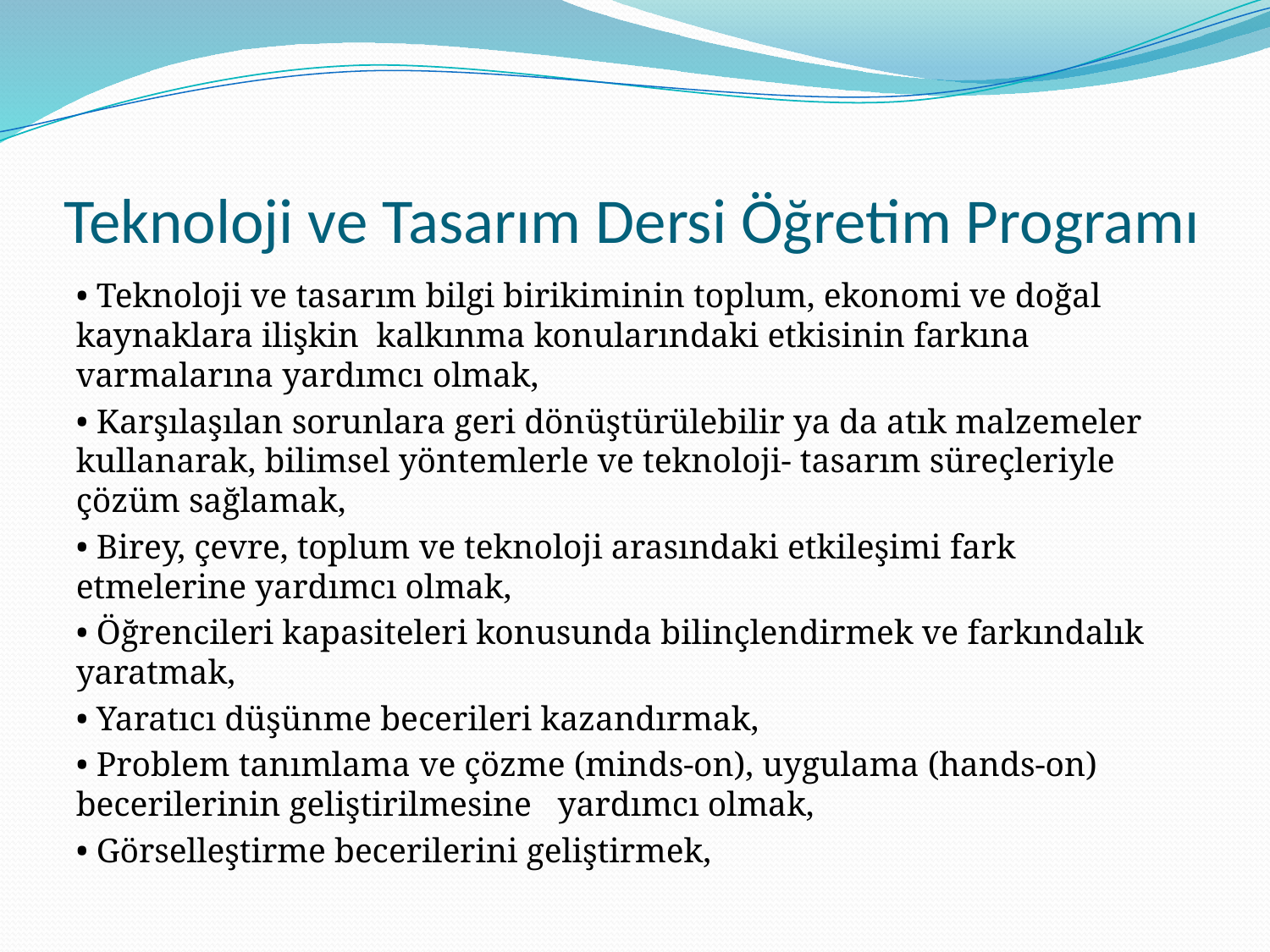

# Teknoloji ve Tasarım Dersi Öğretim Programı
• Teknoloji ve tasarım bilgi birikiminin toplum, ekonomi ve doğal kaynaklara ilişkin  kalkınma konularındaki etkisinin farkına varmalarına yardımcı olmak,
• Karşılaşılan sorunlara geri dönüştürülebilir ya da atık malzemeler kullanarak, bilimsel yöntemlerle ve teknoloji- tasarım süreçleriyle çözüm sağlamak,
• Birey, çevre, toplum ve teknoloji arasındaki etkileşimi fark etmelerine yardımcı olmak,
• Öğrencileri kapasiteleri konusunda bilinçlendirmek ve farkındalık yaratmak,
• Yaratıcı düşünme becerileri kazandırmak,
• Problem tanımlama ve çözme (minds-on), uygulama (hands-on) becerilerinin geliştirilmesine   yardımcı olmak,
• Görselleştirme becerilerini geliştirmek,